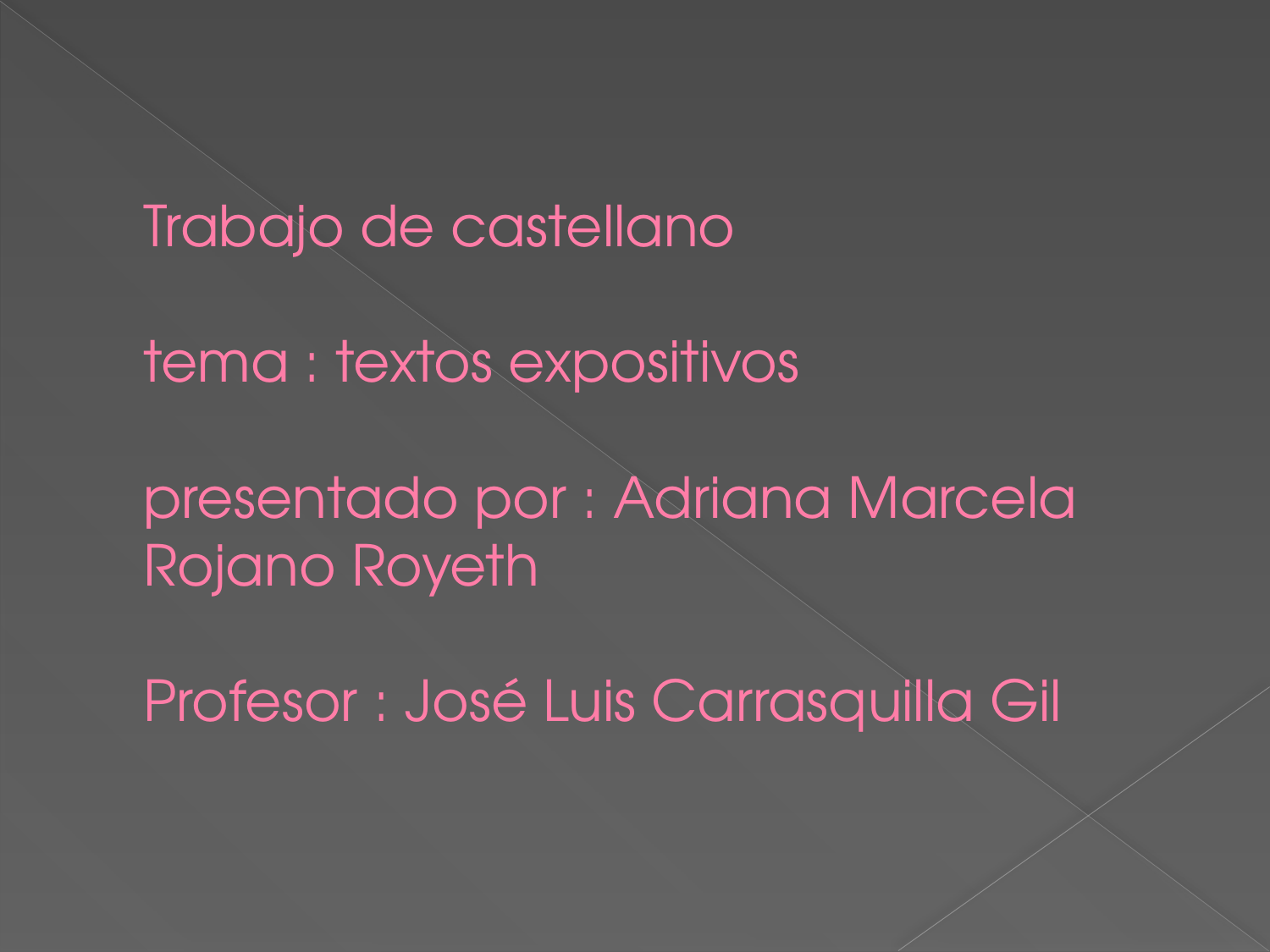

# Trabajo de castellano tema : textos expositivos presentado por : Adriana Marcela Rojano Royeth Profesor : José Luis Carrasquilla Gil